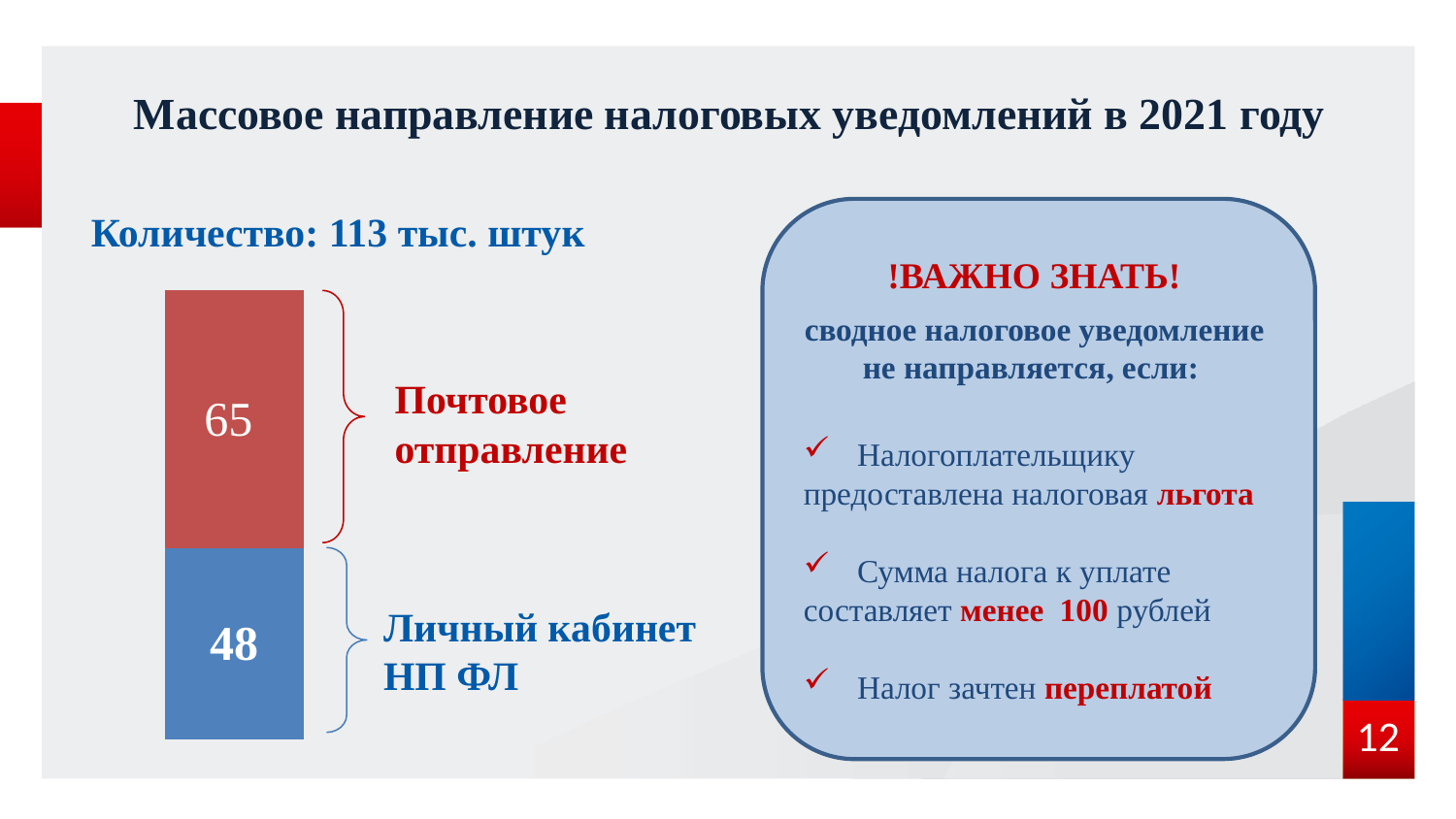

# Массовое направление налоговых уведомлений в 2021 году
Количество: 113 тыс. штук
!ВАЖНО ЗНАТЬ!
сводное налоговое уведомление
не направляется, если:

 Налогоплательщику
предоставлена налоговая льгота

 Сумма налога к уплате
составляет менее  100 рублей

 Налог зачтен переплатой

### Chart

| Category | Ряд 1 | Ряд 2 |
|---|---|---|
| Категория 1 | 48.0 | 65.0 |
Почтовое отправление
Личный кабинет НП ФЛ
12